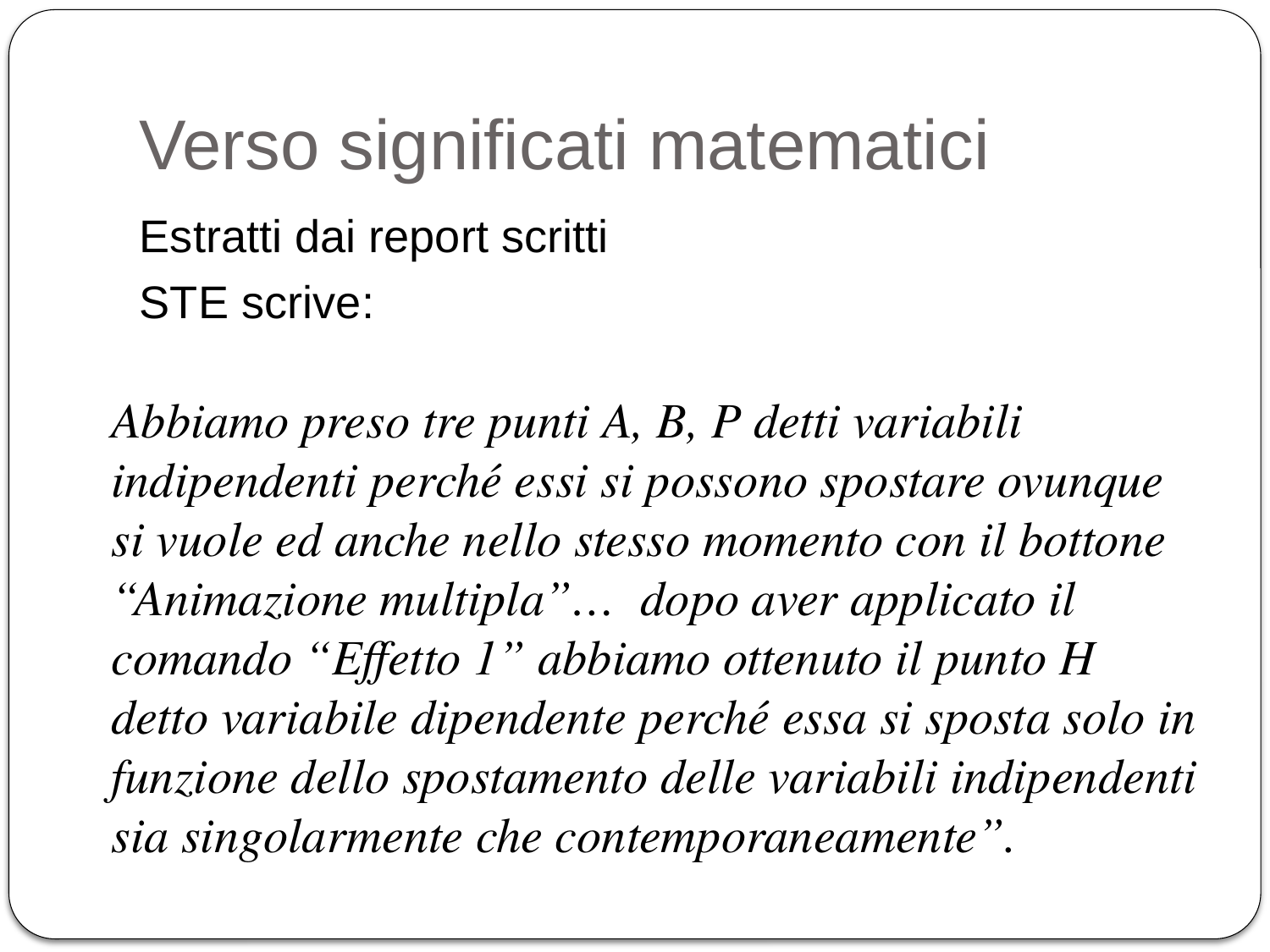

# Verso significati matematici
Estratti dai report scritti
STE scrive:
Abbiamo preso tre punti A, B, P detti variabili indipendenti perché essi si possono spostare ovunque si vuole ed anche nello stesso momento con il bottone “Animazione multipla”…  dopo aver applicato il comando “Effetto 1” abbiamo ottenuto il punto H  detto variabile dipendente perché essa si sposta solo in funzione dello spostamento delle variabili indipendenti sia singolarmente che contemporaneamente”.